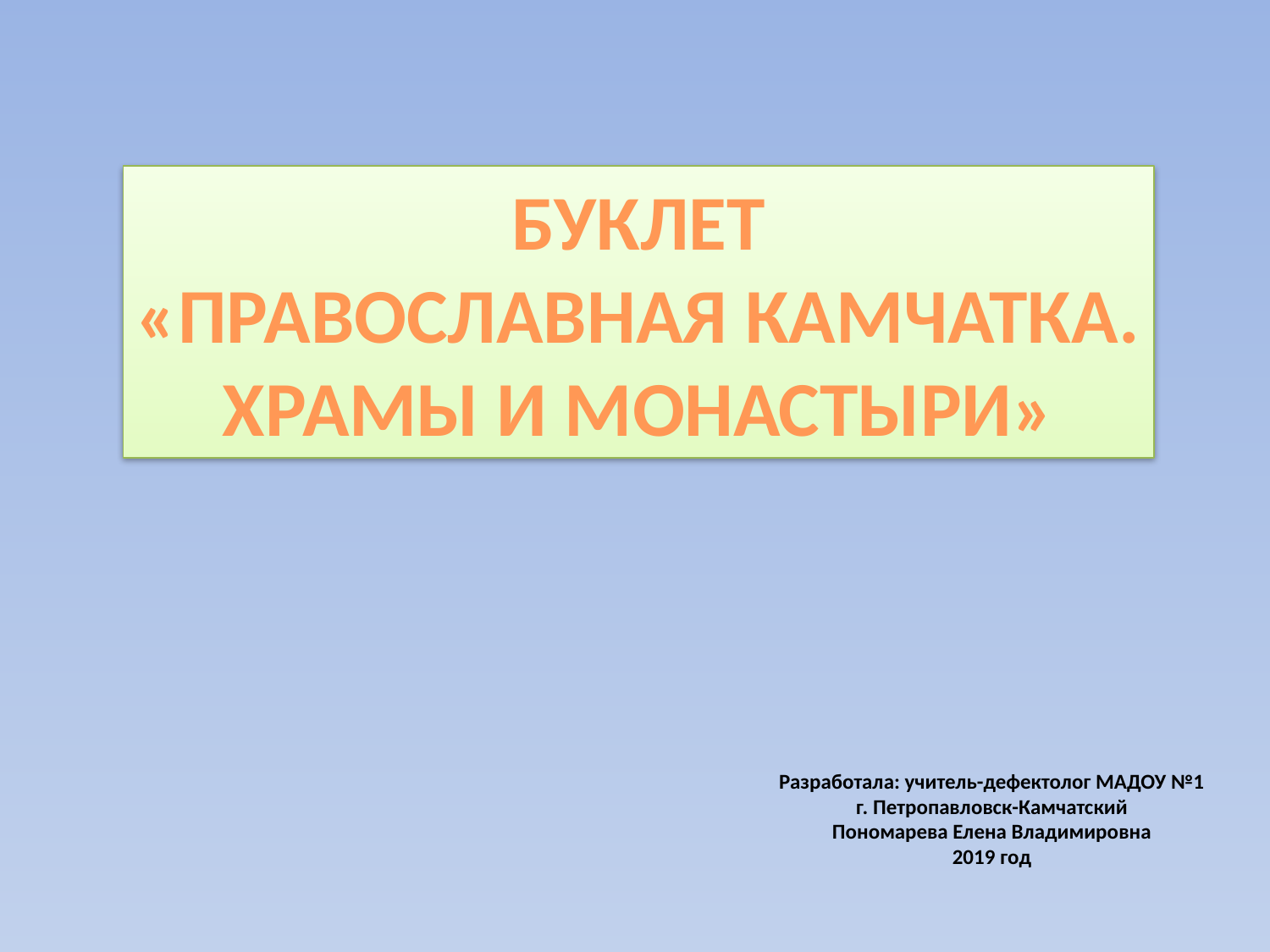

БУКЛЕТ
«ПРАВОСЛАВНАЯ КАМЧАТКА.
ХРАМЫ И МОНАСТЫРИ»
Разработала: учитель-дефектолог МАДОУ №1
г. Петропавловск-Камчатский
Пономарева Елена Владимировна
2019 год